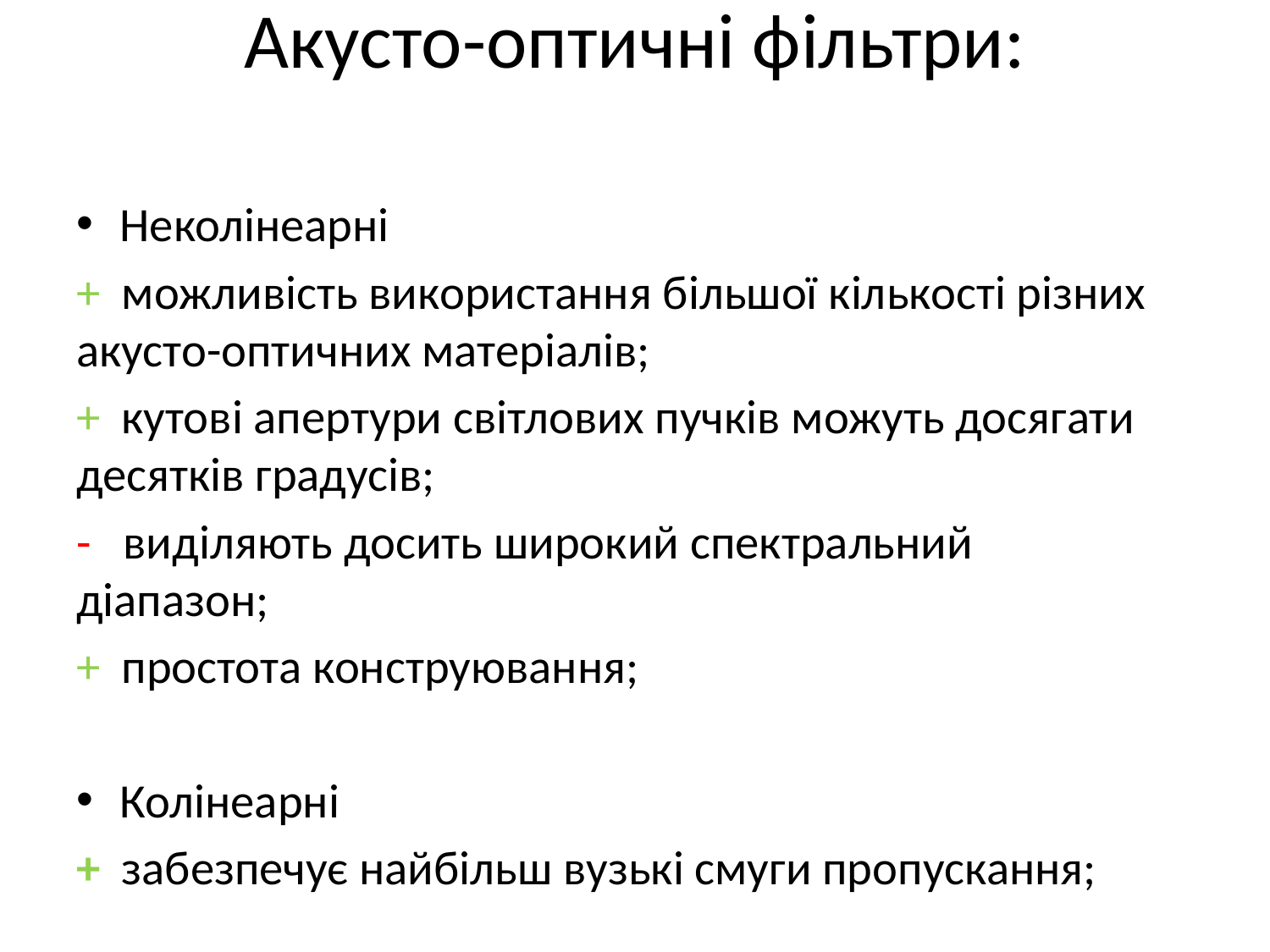

# Акусто-оптичні фільтри:
Неколінеарні
+  можливість використання більшої кількості різних акусто-оптичних матеріалів;
+  кутові апертури світлових пучків можуть досягати десятків градусів;
-   виділяють досить широкий спектральний           діапазон;
+  простота конструювання;

Колінеарні
+  забезпечує найбільш вузькі смуги пропускання;